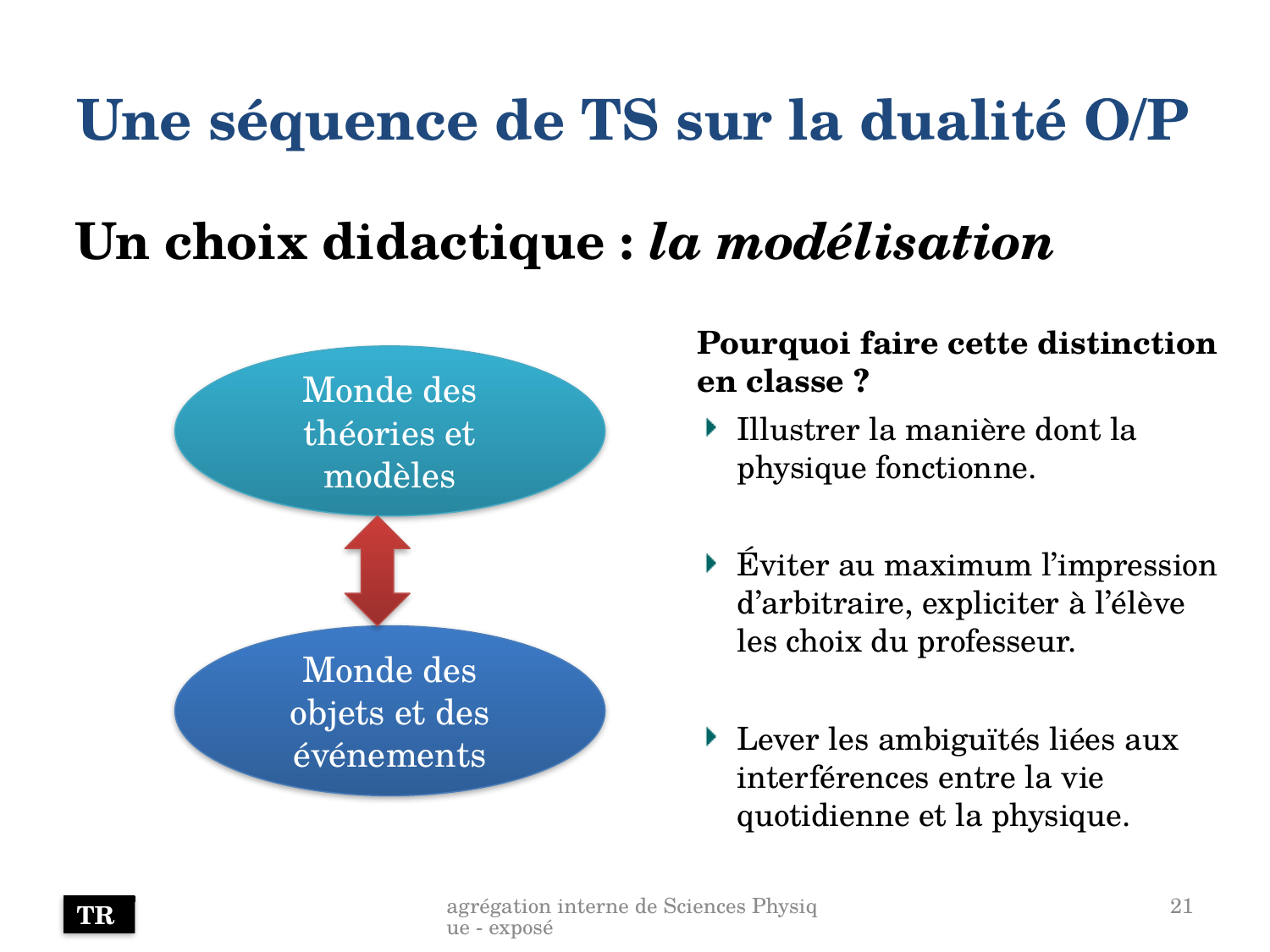

# Une séquence de TS sur la dualité O/P
Un choix didactique : la modélisation
Pourquoi faire cette distinction en classe ?
Illustrer la manière dont la physique fonctionne.

Éviter au maximum l’impression d’arbitraire, expliciter à l’élève les choix du professeur.

Lever les ambiguïtés liées aux interférences entre la vie quotidienne et la physique.
Monde des théories et modèles

Monde des objets et des événements
agrégation interne de Sciences Physique - exposé
21
TR